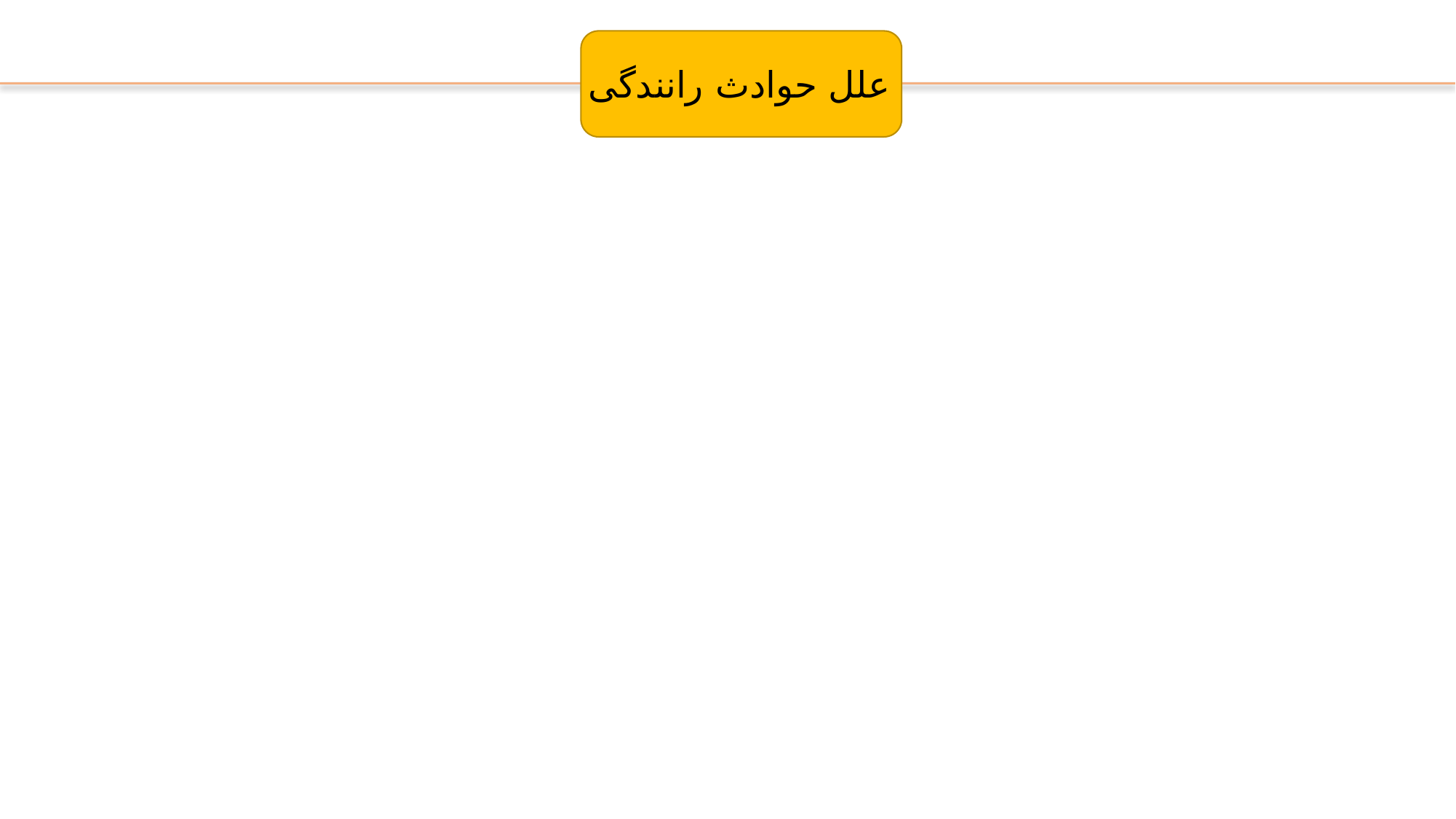

3 عامل مهم در تصادفات
علل حوادث رانندگی